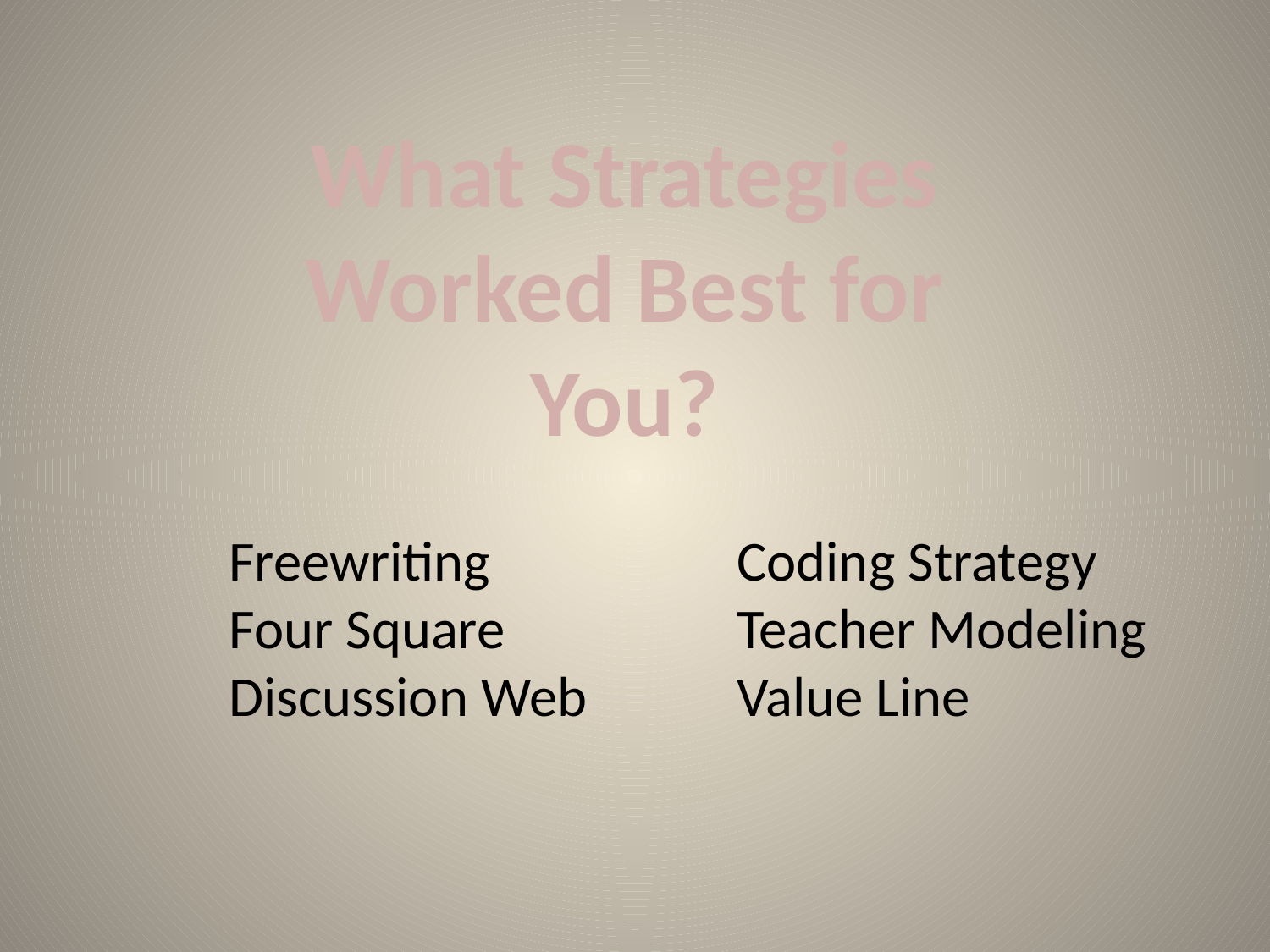

What Strategies Worked Best for You?
Freewriting		Coding Strategy
Four Square		Teacher Modeling
Discussion Web		Value Line